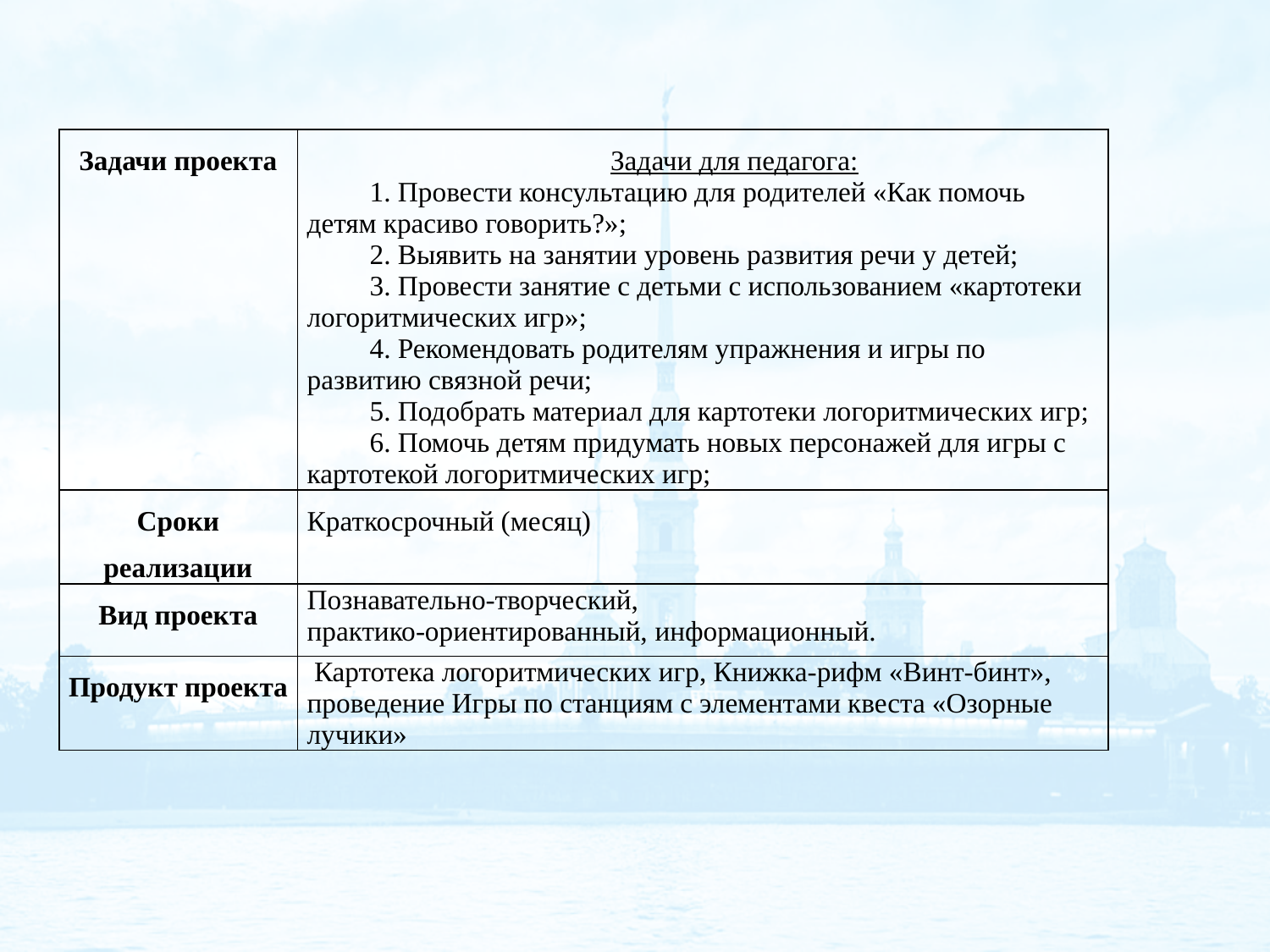

| Задачи проекта | Задачи для педагога: 1. Провести консультацию для родителей «Как помочь детям красиво говорить?»; 2. Выявить на занятии уровень развития речи у детей; 3. Провести занятие с детьми с использованием «картотеки логоритмических игр»; 4. Рекомендовать родителям упражнения и игры по развитию связной речи; 5. Подобрать материал для картотеки логоритмических игр; 6. Помочь детям придумать новых персонажей для игры с картотекой логоритмических игр; |
| --- | --- |
| Сроки реализации | Краткосрочный (месяц) |
| Вид проекта | Познавательно-творческий, практико-ориентированный, информационный. |
| Продукт проекта | Картотека логоритмических игр, Книжка-рифм «Винт-бинт», проведение Игры по станциям с элементами квеста «Озорные лучики» |